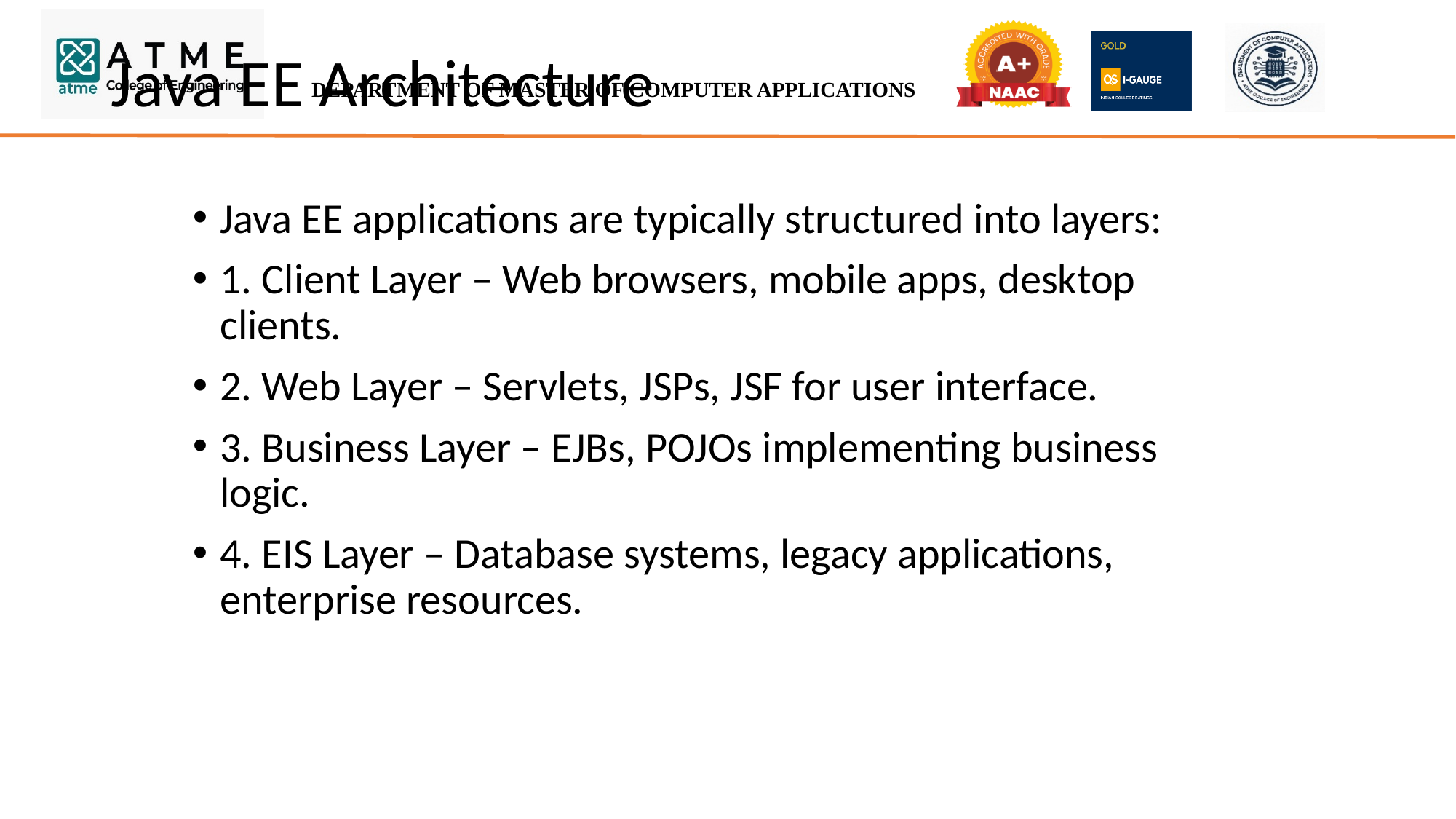

# Java EE Architecture
Java EE applications are typically structured into layers:
1. Client Layer – Web browsers, mobile apps, desktop clients.
2. Web Layer – Servlets, JSPs, JSF for user interface.
3. Business Layer – EJBs, POJOs implementing business logic.
4. EIS Layer – Database systems, legacy applications, enterprise resources.